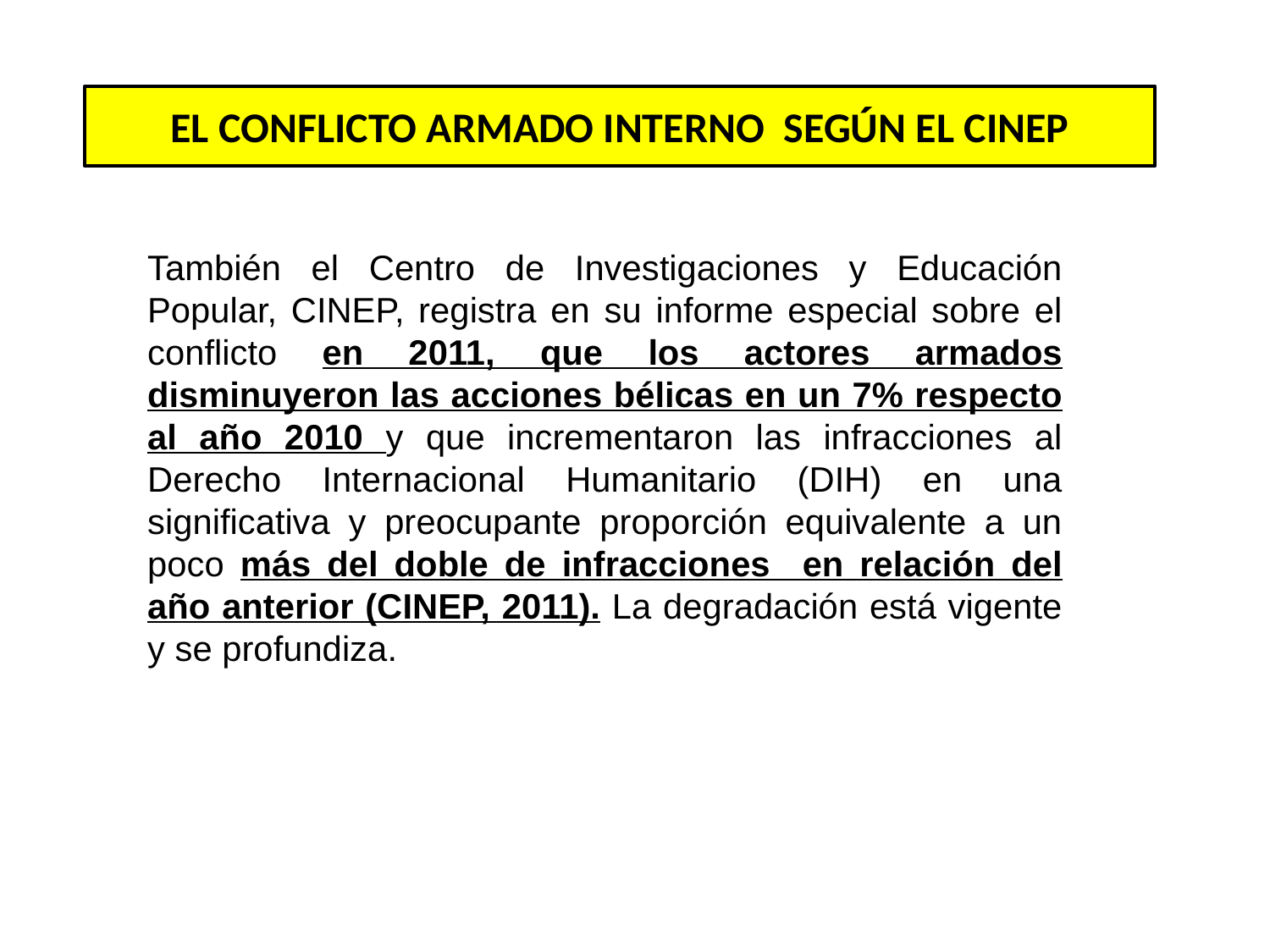

EL CONFLICTO ARMADO INTERNO  SEGÚN EL CINEP
También el Centro de Investigaciones y Educación Popular, CINEP, registra en su informe especial sobre el conflicto en 2011, que los actores armados disminuyeron las acciones bélicas en un 7% respecto al año 2010 y que incrementaron las infracciones al Derecho Internacional Humanitario (DIH) en una significativa y preocupante proporción equivalente a un poco más del doble de infracciones  en relación del año anterior (CINEP, 2011). La degradación está vigente y se profundiza.